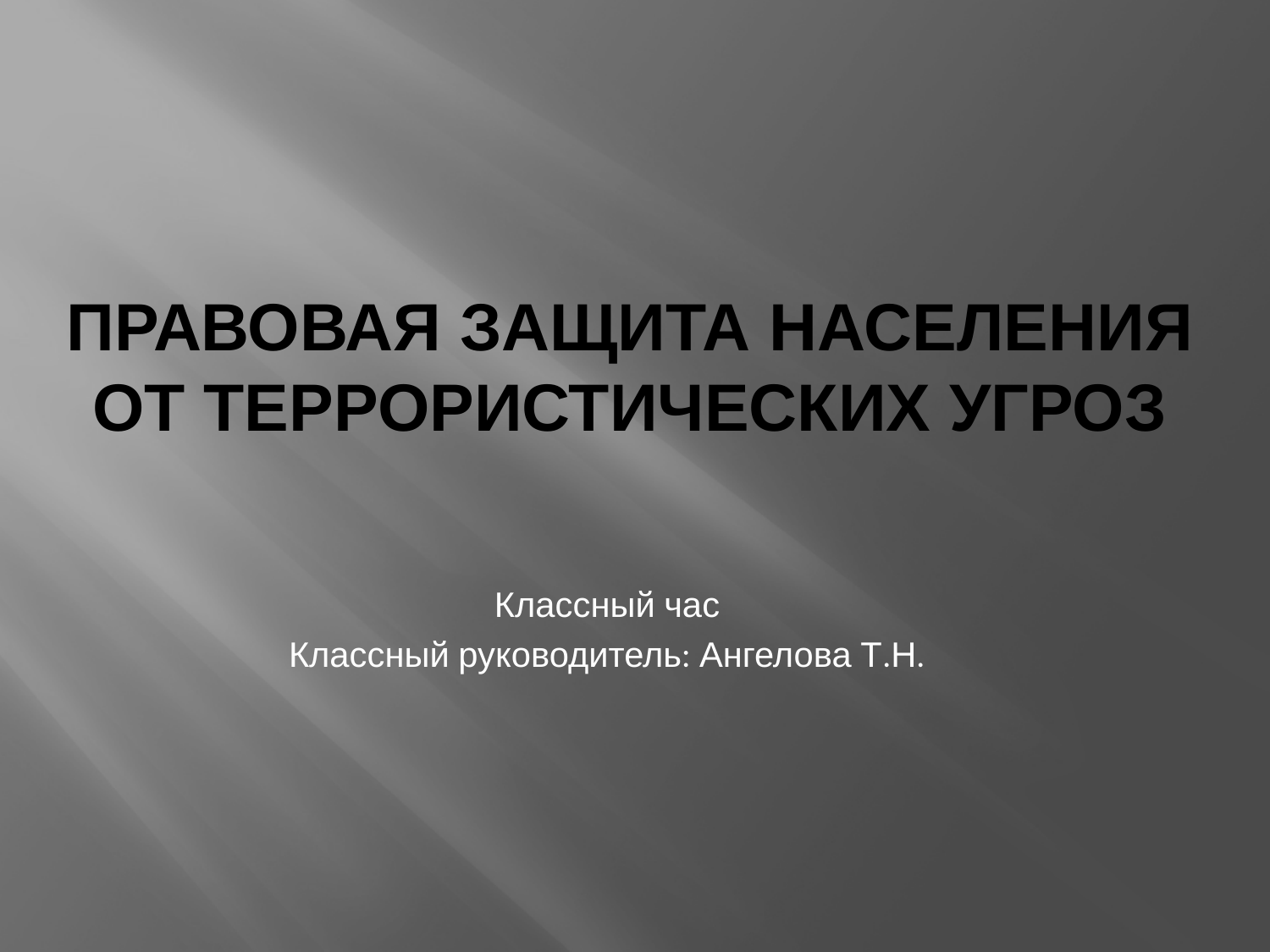

# ПРАВОВАЯ ЗАЩИТА НАСЕЛЕНИЯ ОТ ТЕРРОРИСТИЧЕСКИХ УГРОЗ
Классный час
Классный руководитель: Ангелова Т.Н.